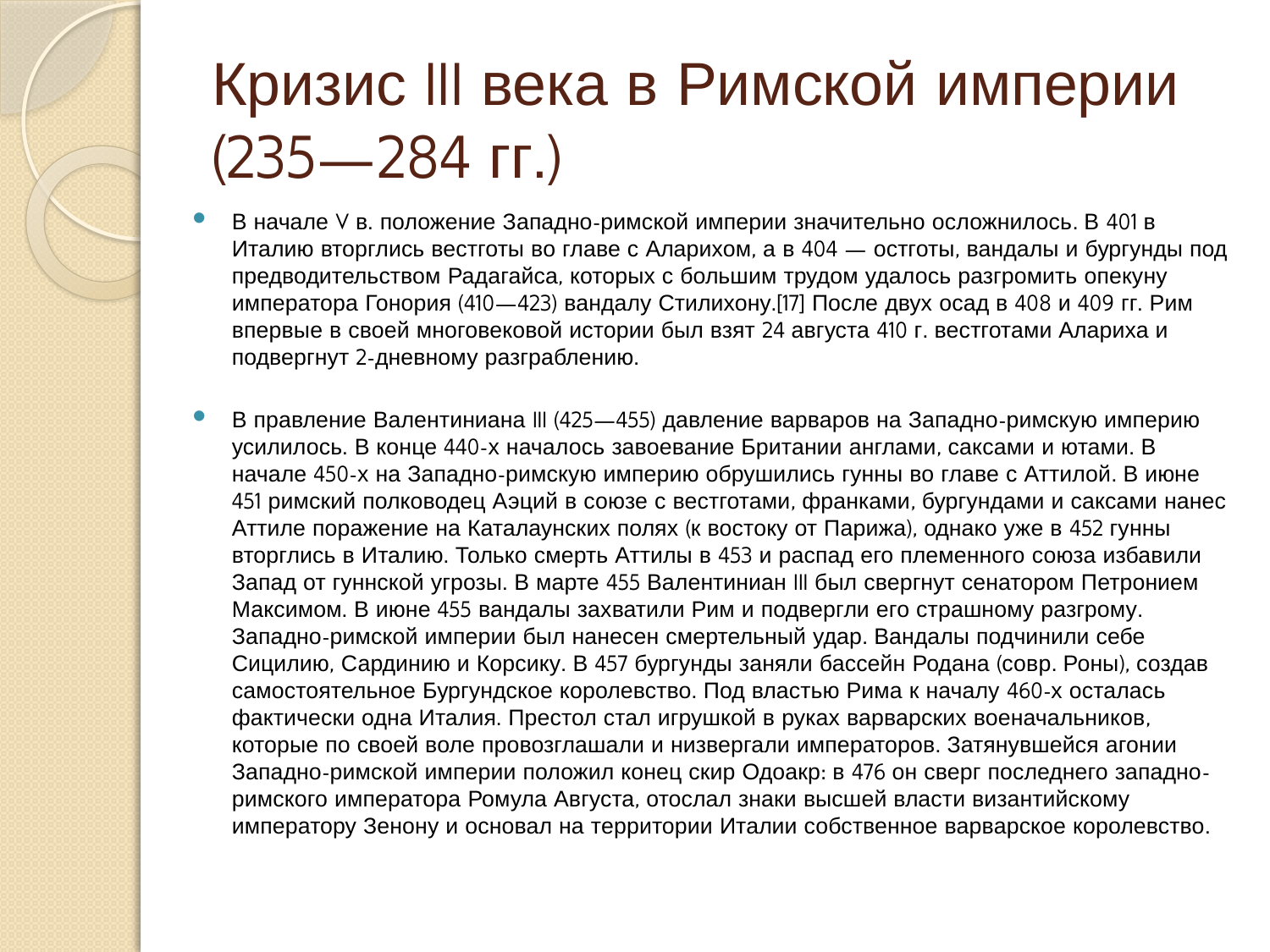

# Кризис III века в Римской империи (235—284 гг.)
В начале V в. положение Западно-римской империи значительно осложнилось. В 401 в Италию вторглись вестготы во главе с Аларихом, а в 404 — остготы, вандалы и бургунды под предводительством Радагайса, которых с большим трудом удалось разгромить опекуну императора Гонория (410—423) вандалу Стилихону.[17] После двух осад в 408 и 409 гг. Рим впервые в своей многовековой истории был взят 24 августа 410 г. вестготами Алариха и подвергнут 2-дневному разграблению.

В правление Валентиниана III (425—455) давление варваров на Западно-римскую империю усилилось. В конце 440-х началось завоевание Британии англами, саксами и ютами. В начале 450-х на Западно-римскую империю обрушились гунны во главе с Аттилой. В июне 451 римский полководец Аэций в союзе с вестготами, франками, бургундами и саксами нанес Аттиле поражение на Каталаунских полях (к востоку от Парижа), однако уже в 452 гунны вторглись в Италию. Только смерть Аттилы в 453 и распад его племенного союза избавили Запад от гуннской угрозы. В марте 455 Валентиниан III был свергнут сенатором Петронием Максимом. В июне 455 вандалы захватили Рим и подвергли его страшному разгрому. Западно-римской империи был нанесен смертельный удар. Вандалы подчинили себе Сицилию, Сардинию и Корсику. В 457 бургунды заняли бассейн Родана (совр. Роны), создав самостоятельное Бургундское королевство. Под властью Рима к началу 460-х осталась фактически одна Италия. Престол стал игрушкой в руках варварских военачальников, которые по своей воле провозглашали и низвергали императоров. Затянувшейся агонии Западно-римской империи положил конец скир Одоакр: в 476 он сверг последнего западно-римского императора Ромула Августа, отослал знаки высшей власти византийскому императору Зенону и основал на территории Италии собственное варварское королевство.